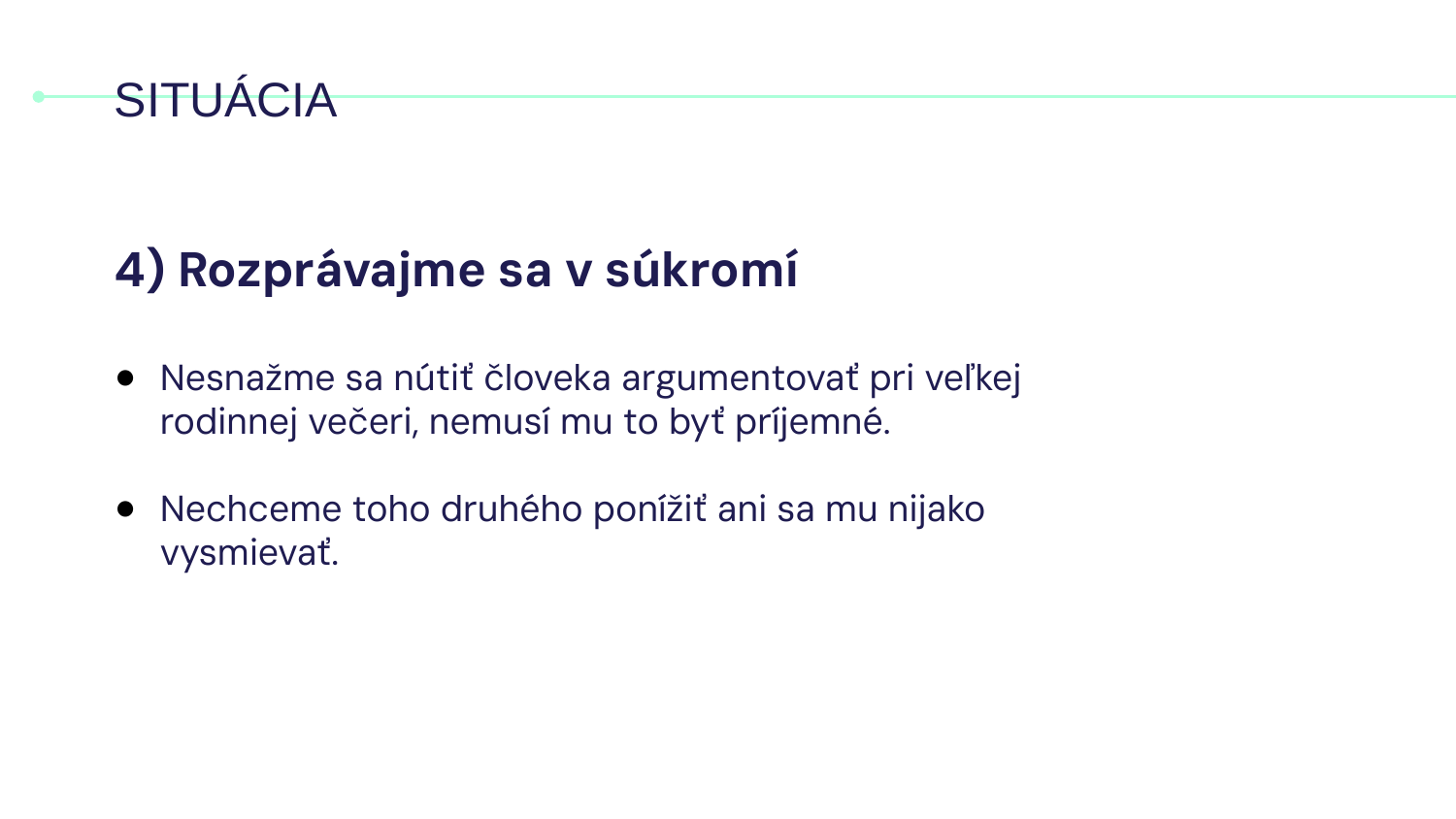

# SITUÁCIA
4) Rozprávajme sa v súkromí
Nesnažme sa nútiť človeka argumentovať pri veľkej rodinnej večeri, nemusí mu to byť príjemné.
Nechceme toho druhého ponížiť ani sa mu nijako vysmievať.